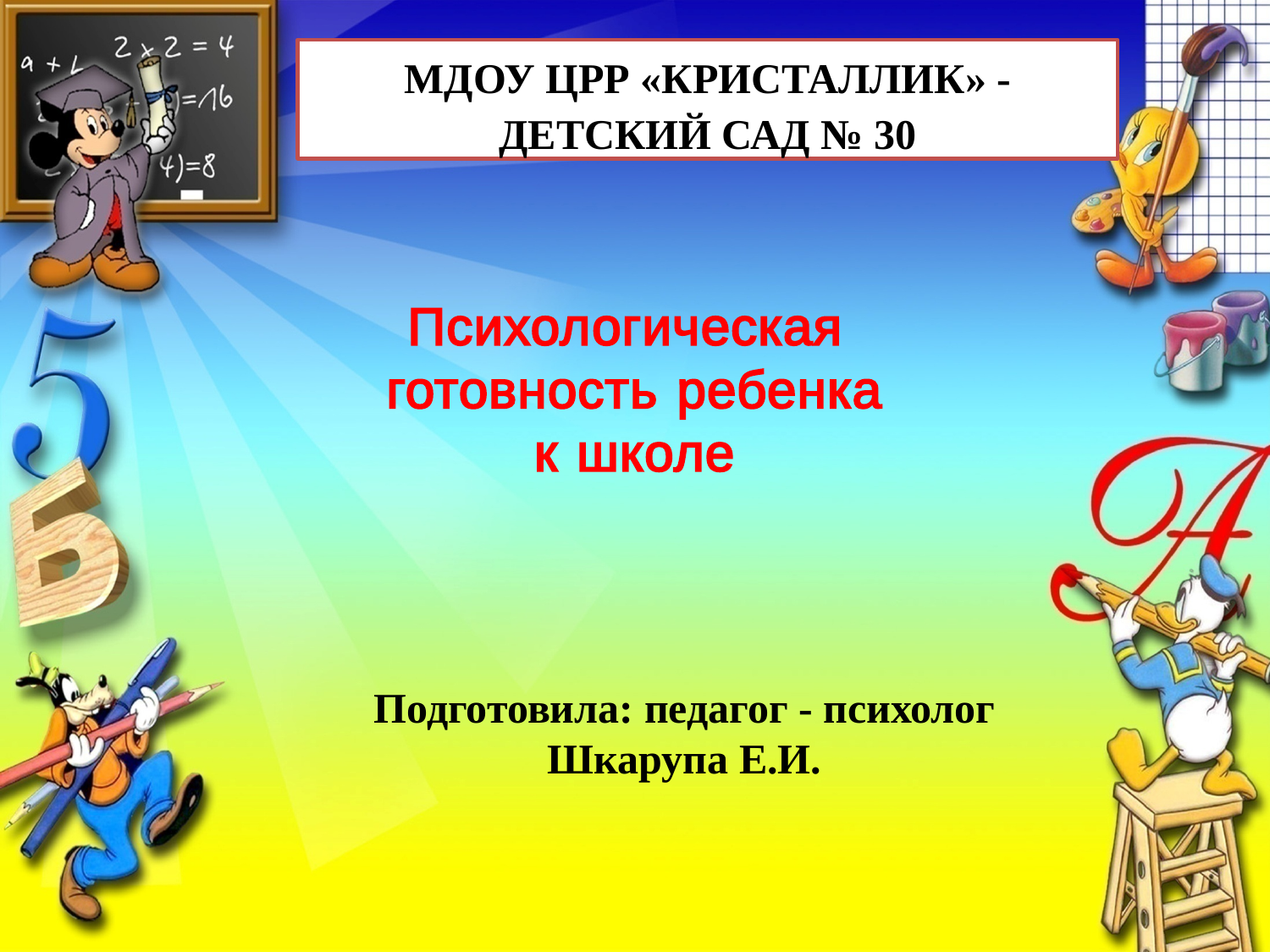

МДОУ ЦРР «КРИСТАЛЛИК» - ДЕТСКИЙ САД № 30
# Психологическая готовность ребенка к школе
Подготовила: педагог - психолог
Шкарупа Е.И.